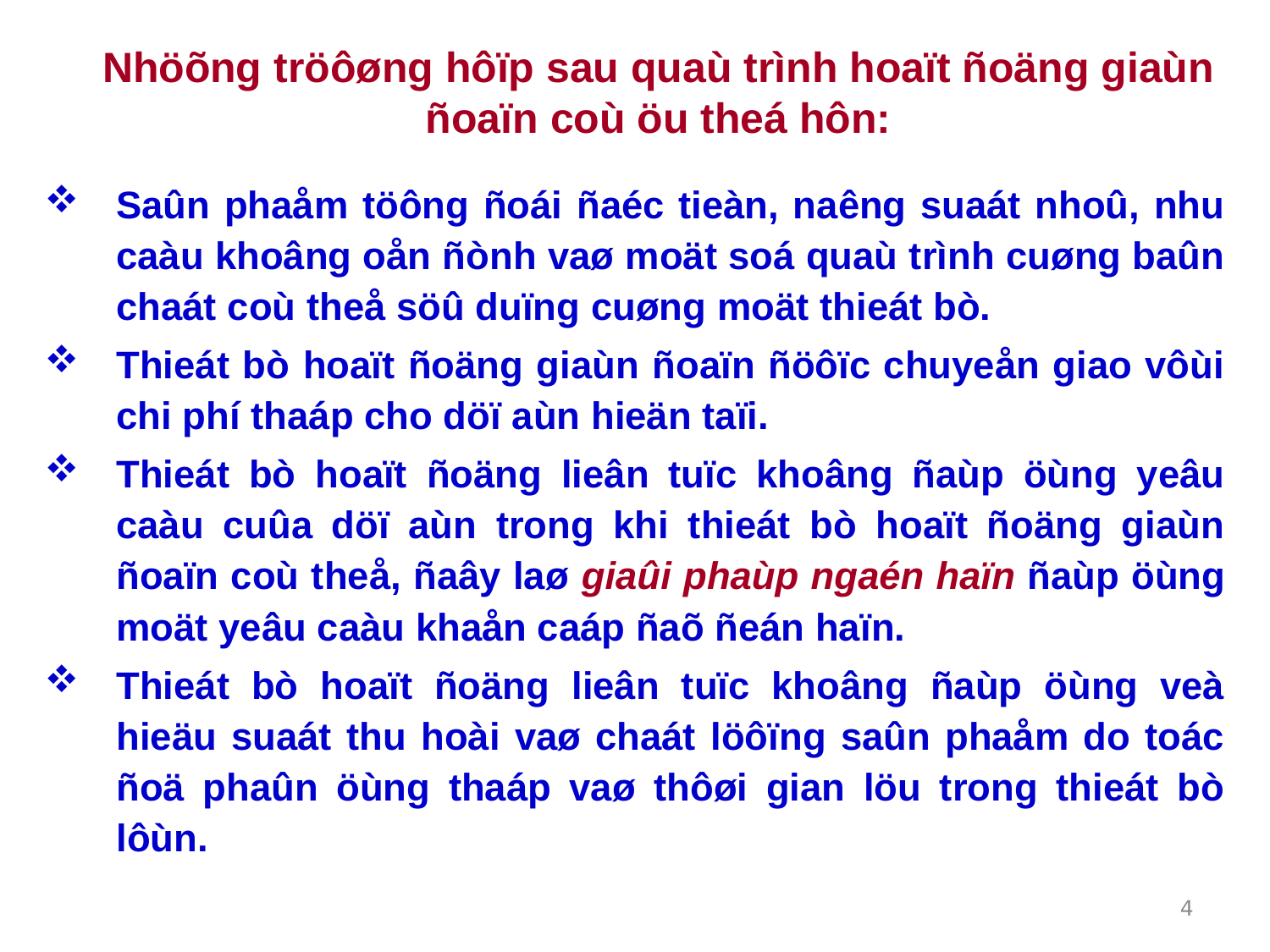

# Nhöõng tröôøng hôïp sau quaù trình hoaït ñoäng giaùn ñoaïn coù öu theá hôn:
Saûn phaåm töông ñoái ñaéc tieàn, naêng suaát nhoû, nhu caàu khoâng oån ñònh vaø moät soá quaù trình cuøng baûn chaát coù theå söû duïng cuøng moät thieát bò.
Thieát bò hoaït ñoäng giaùn ñoaïn ñöôïc chuyeån giao vôùi chi phí thaáp cho döï aùn hieän taïi.
Thieát bò hoaït ñoäng lieân tuïc khoâng ñaùp öùng yeâu caàu cuûa döï aùn trong khi thieát bò hoaït ñoäng giaùn ñoaïn coù theå, ñaây laø giaûi phaùp ngaén haïn ñaùp öùng moät yeâu caàu khaån caáp ñaõ ñeán haïn.
Thieát bò hoaït ñoäng lieân tuïc khoâng ñaùp öùng veà hieäu suaát thu hoài vaø chaát löôïng saûn phaåm do toác ñoä phaûn öùng thaáp vaø thôøi gian löu trong thieát bò lôùn.
4